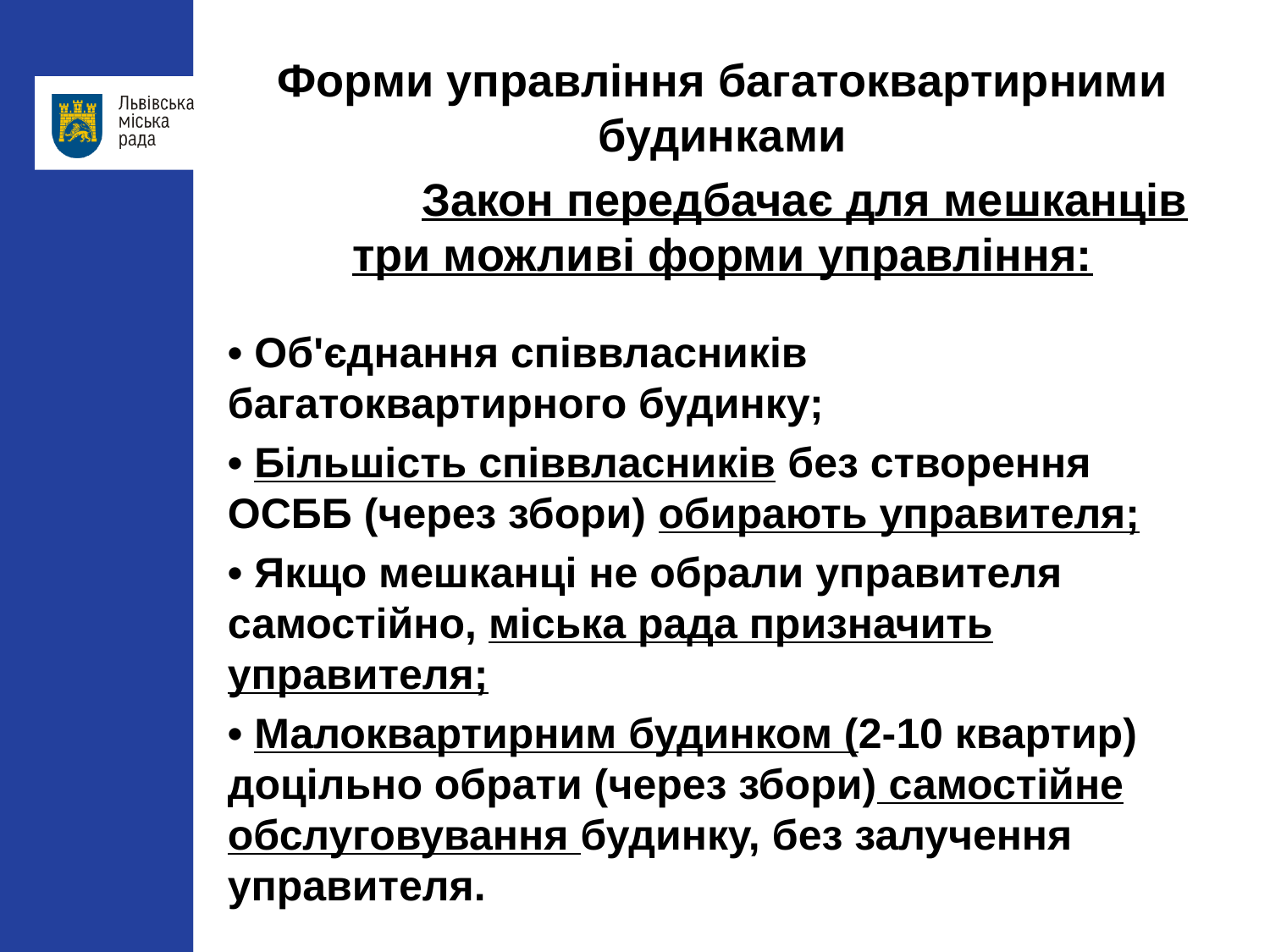

Форми управління багатоквартирними будинками
             Закон передбачає для мешканців три можливі форми управління:

• Об'єднання співвласників багатоквартирного будинку;
• Більшість співвласників без створення ОСББ (через збори) обирають управителя;
• Якщо мешканці не обрали управителя самостійно, міська рада призначить управителя;
• Малоквартирним будинком (2-10 квартир) доцільно обрати (через збори) самостійне обслуговування будинку, без залучення управителя.